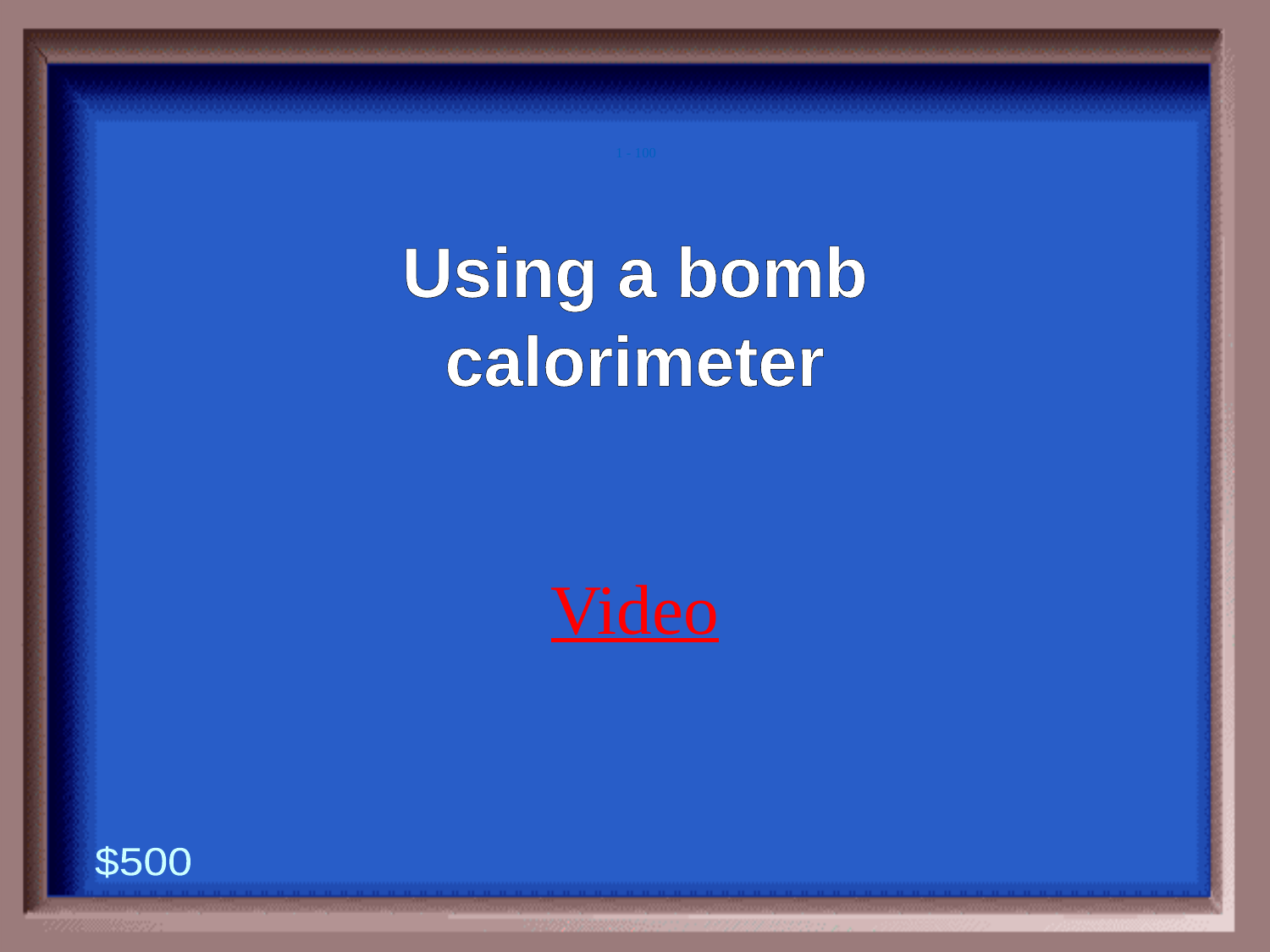

1 - 100
Using a bomb calorimeter

Video
$500